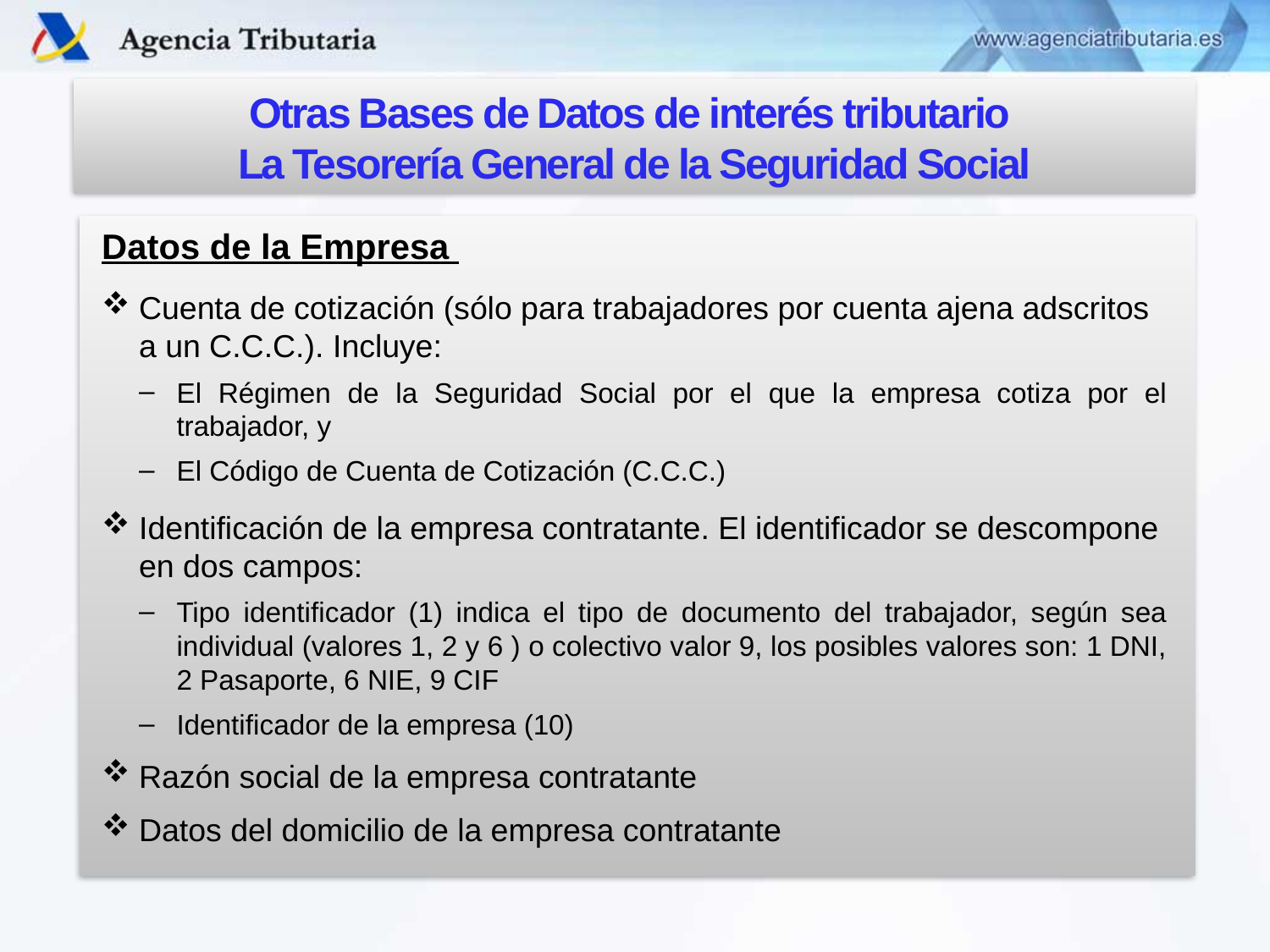

Otras Bases de Datos de interés tributario
La Tesorería General de la Seguridad Social

Datos de la Empresa
Cuenta de cotización (sólo para trabajadores por cuenta ajena adscritos a un C.C.C.). Incluye:
El Régimen de la Seguridad Social por el que la empresa cotiza por el trabajador, y
El Código de Cuenta de Cotización (C.C.C.)
Identificación de la empresa contratante. El identificador se descompone en dos campos:
Tipo identificador (1) indica el tipo de documento del trabajador, según sea individual (valores 1, 2 y 6 ) o colectivo valor 9, los posibles valores son: 1 DNI, 2 Pasaporte, 6 NIE, 9 CIF
Identificador de la empresa (10)
Razón social de la empresa contratante
Datos del domicilio de la empresa contratante